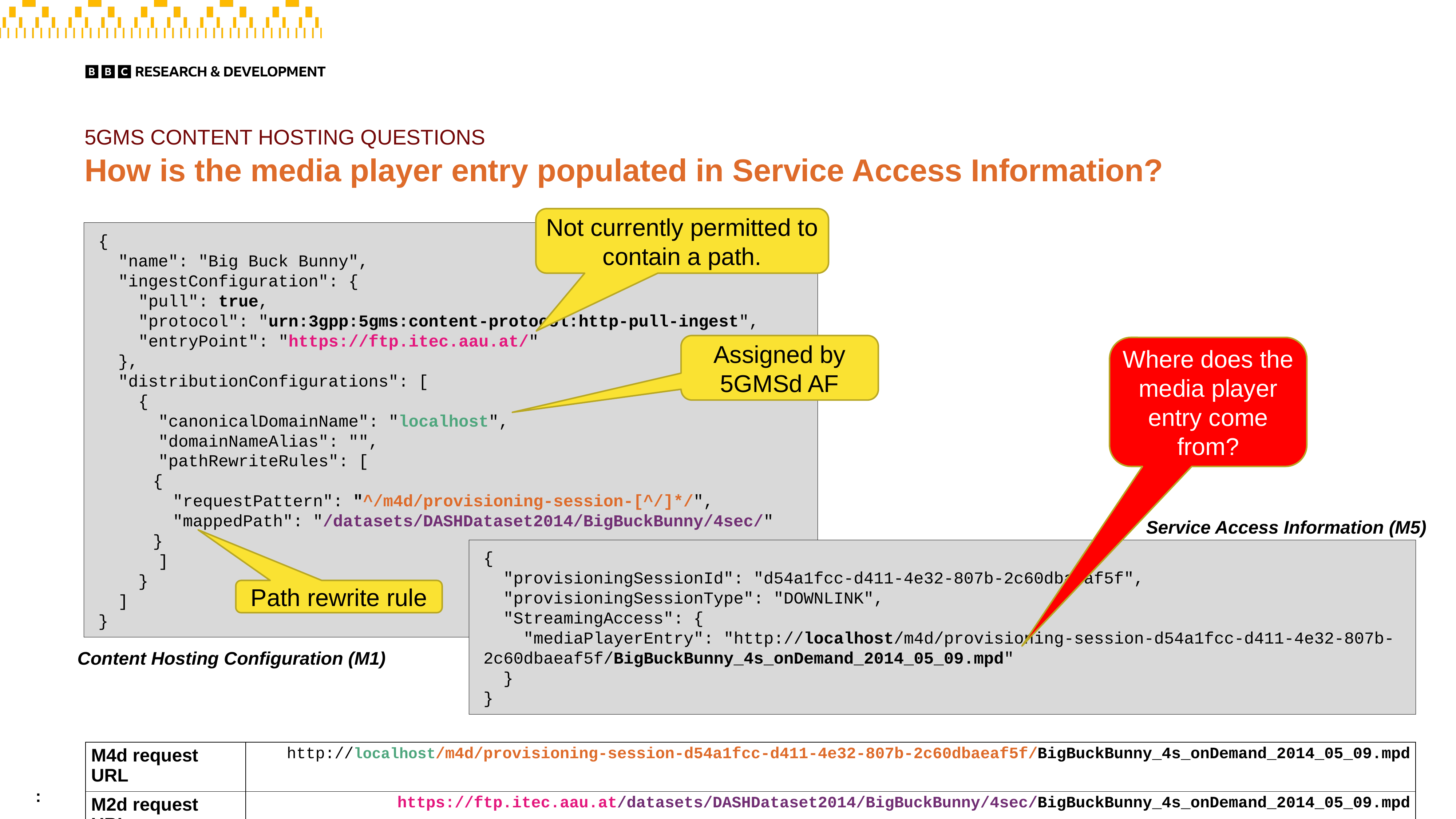

5GMS Content Hosting Questions
How is the media player entry populated in Service Access Information?
Not currently permitted to contain a path.
{
  "name": "Big Buck Bunny",
  "ingestConfiguration": {
    "pull": true,
    "protocol": "urn:3gpp:5gms:content-protocol:http-pull-ingest",
    "entryPoint": "https://ftp.itec.aau.at/"
  },
  "distributionConfigurations": [
    {
      "canonicalDomainName": "localhost",
      "domainNameAlias": "",
      "pathRewriteRules": [
	{
	  "requestPattern": "^/m4d/provisioning-session-[^/]*/",
	  "mappedPath": "/datasets/DASHDataset2014/BigBuckBunny/4sec/"
	}
      ]
    }
  ]
}
Assigned by 5GMSd AF
Where does the media player entry come from?
Service Access Information (M5)
{
  "provisioningSessionId": "d54a1fcc-d411-4e32-807b-2c60dbaeaf5f",
  "provisioningSessionType": "DOWNLINK",
  "StreamingAccess": {
    "mediaPlayerEntry": "http://localhost/m4d/provisioning-session-d54a1fcc-d411-4e32-807b-2c60dbaeaf5f/BigBuckBunny_4s_onDemand_2014_05_09.mpd"
  }
}
Path rewrite rule
Content Hosting Configuration (M1)
| M4d request URL | http://localhost/m4d/provisioning-session-d54a1fcc-d411-4e32-807b-2c60dbaeaf5f/BigBuckBunny\_4s\_onDemand\_2014\_05\_09.mpd |
| --- | --- |
| M2d request URL | https://ftp.itec.aau.at/datasets/DASHDataset2014/BigBuckBunny/4sec/BigBuckBunny\_4s\_onDemand\_2014\_05\_09.mpd |
: